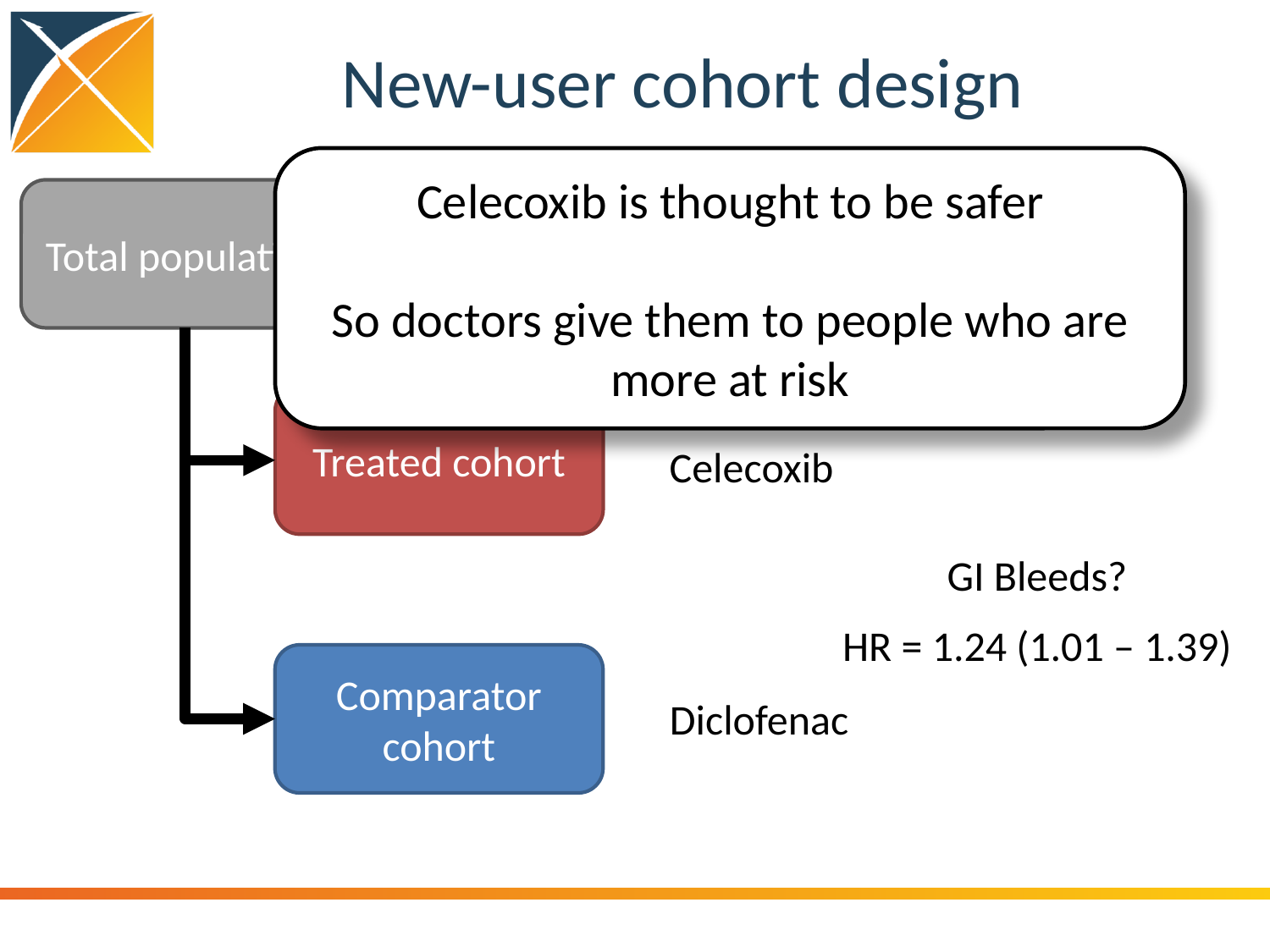

# New-user cohort design
Celecoxib is thought to be safer

So doctors give them to people who are more at risk
Total population
Treated cohort
Celecoxib
GI Bleeds?
HR = 1.24 (1.01 – 1.39)
Comparator
cohort
Diclofenac